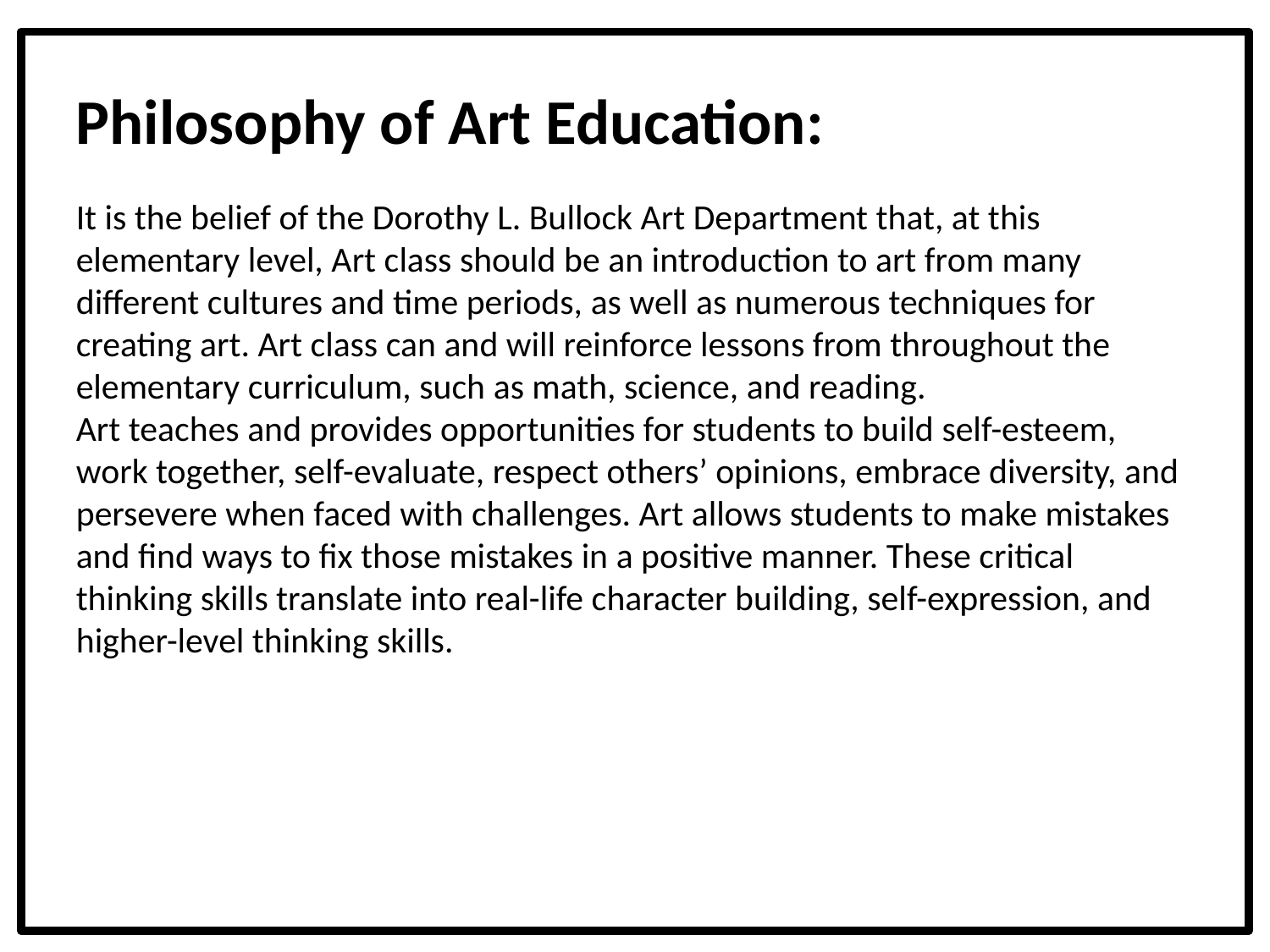

Philosophy of Art Education:

It is the belief of the Dorothy L. Bullock Art Department that, at this elementary level, Art class should be an introduction to art from many different cultures and time periods, as well as numerous techniques for creating art. Art class can and will reinforce lessons from throughout the elementary curriculum, such as math, science, and reading.
Art teaches and provides opportunities for students to build self-esteem, work together, self-evaluate, respect others’ opinions, embrace diversity, and persevere when faced with challenges. Art allows students to make mistakes and find ways to fix those mistakes in a positive manner. These critical thinking skills translate into real-life character building, self-expression, and higher-level thinking skills.